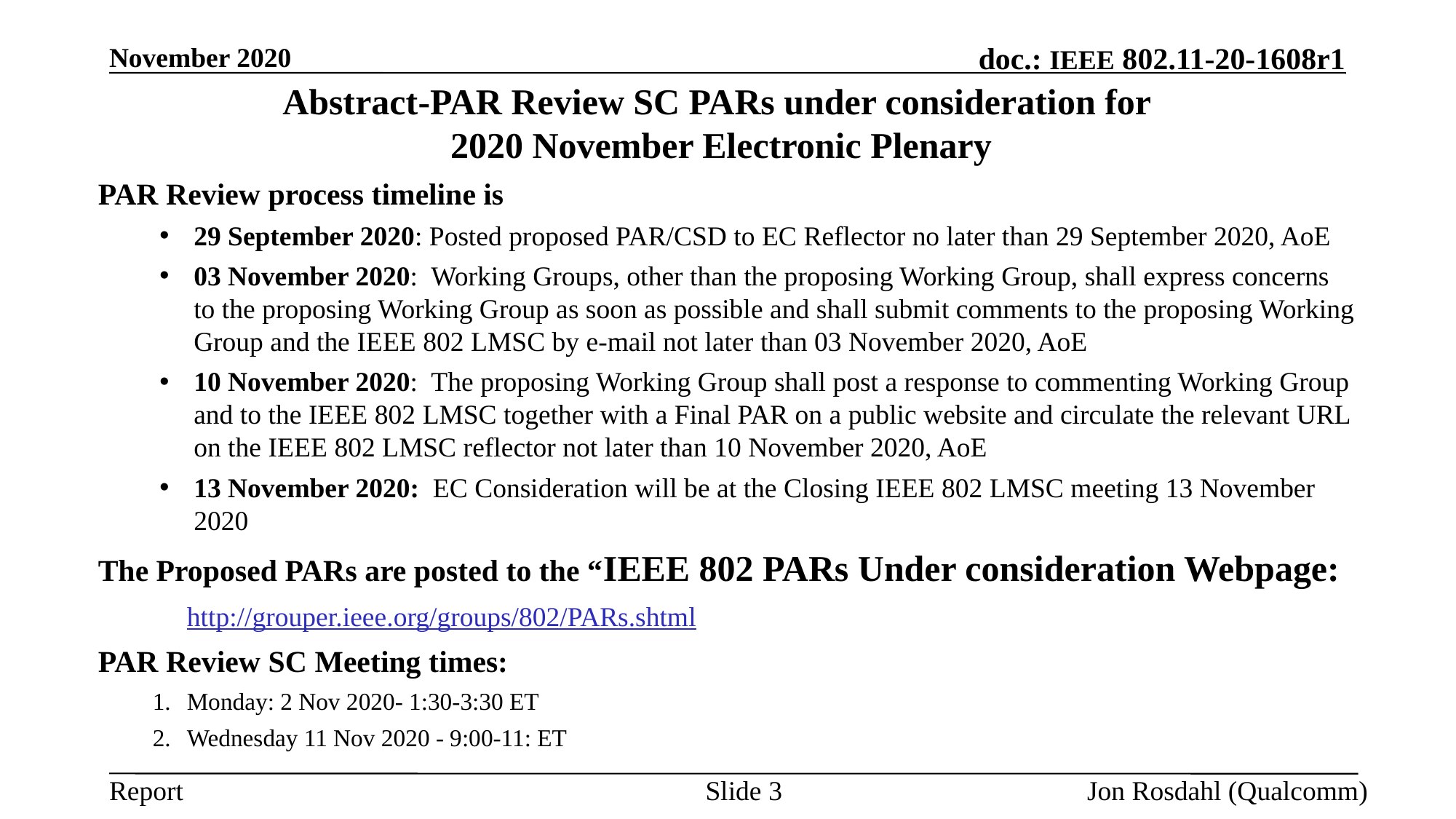

November 2020
# Abstract-PAR Review SC PARs under consideration for 2020 November Electronic Plenary
PAR Review process timeline is
29 September 2020: Posted proposed PAR/CSD to EC Reflector no later than 29 September 2020, AoE
03 November 2020:  Working Groups, other than the proposing Working Group, shall express concerns to the proposing Working Group as soon as possible and shall submit comments to the proposing Working Group and the IEEE 802 LMSC by e-mail not later than 03 November 2020, AoE
10 November 2020:  The proposing Working Group shall post a response to commenting Working Group and to the IEEE 802 LMSC together with a Final PAR on a public website and circulate the relevant URL on the IEEE 802 LMSC reflector not later than 10 November 2020, AoE
13 November 2020:  EC Consideration will be at the Closing IEEE 802 LMSC meeting 13 November 2020
The Proposed PARs are posted to the “IEEE 802 PARs Under consideration Webpage:
	http://grouper.ieee.org/groups/802/PARs.shtml
PAR Review SC Meeting times:
Monday: 2 Nov 2020- 1:30-3:30 ET
Wednesday 11 Nov 2020 - 9:00-11: ET

Slide 3
Jon Rosdahl (Qualcomm)